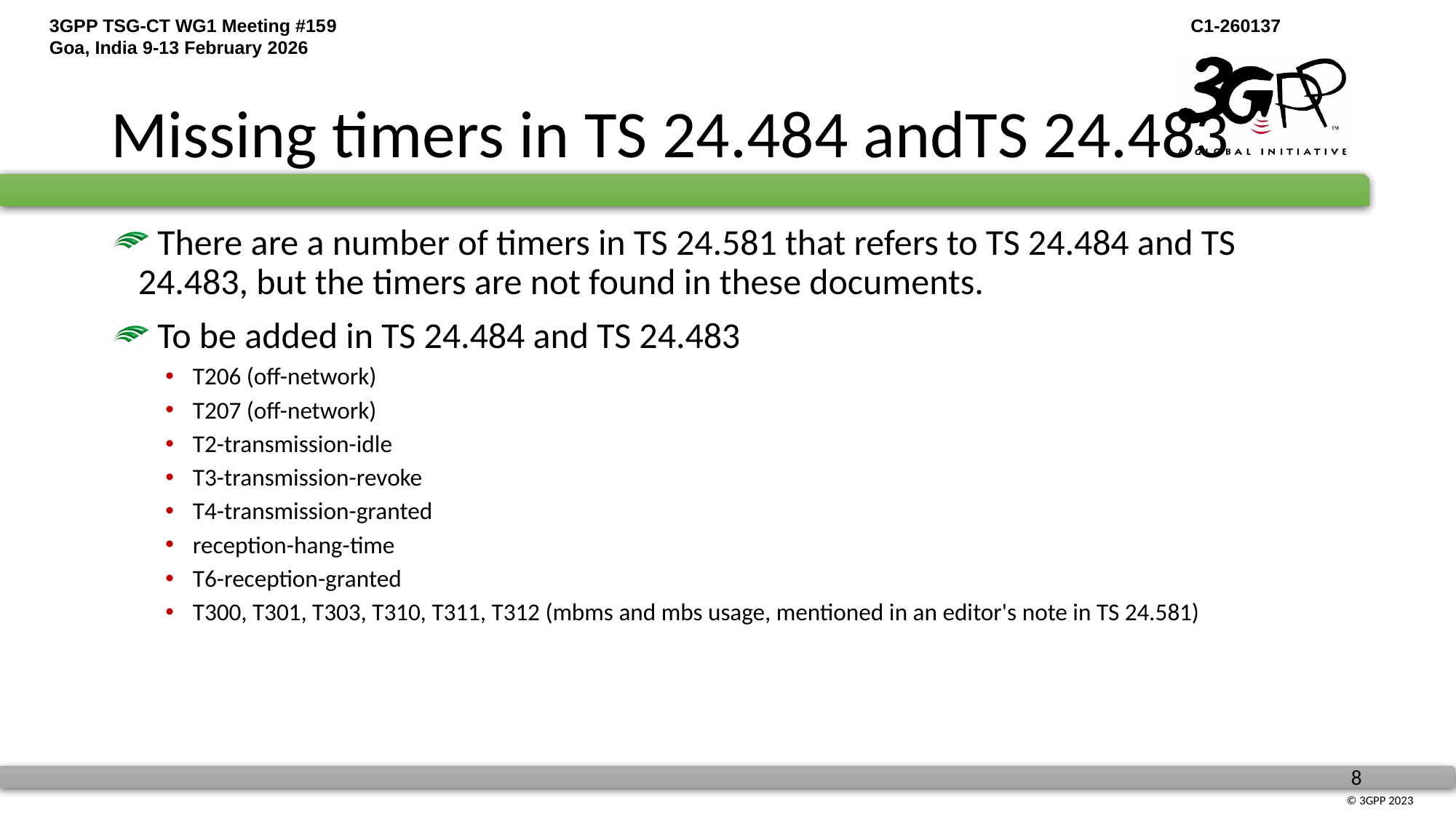

# Missing timers in TS 24.484 andTS 24.483
 There are a number of timers in TS 24.581 that refers to TS 24.484 and TS 24.483, but the timers are not found in these documents.
 To be added in TS 24.484 and TS 24.483
T206 (off-network)
T207 (off-network)
T2-transmission-idle
T3-transmission-revoke
T4-transmission-granted
reception-hang-time
T6-reception-granted
T300, T301, T303, T310, T311, T312 (mbms and mbs usage, mentioned in an editor's note in TS 24.581)